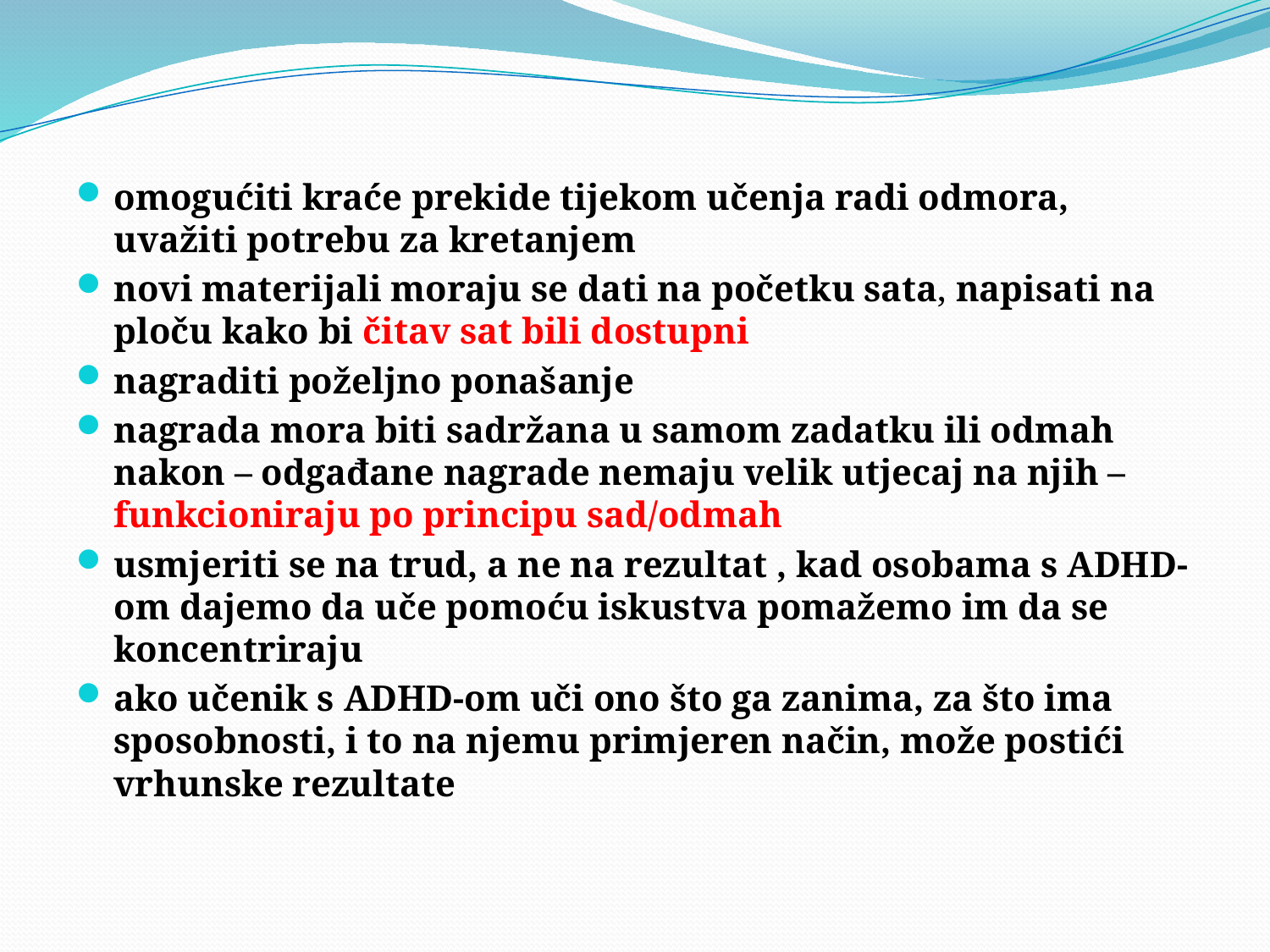

#
omogućiti kraće prekide tijekom učenja radi odmora, uvažiti potrebu za kretanjem
novi materijali moraju se dati na početku sata, napisati na ploču kako bi čitav sat bili dostupni
nagraditi poželjno ponašanje
nagrada mora biti sadržana u samom zadatku ili odmah nakon – odgađane nagrade nemaju velik utjecaj na njih – funkcioniraju po principu sad/odmah
usmjeriti se na trud, a ne na rezultat , kad osobama s ADHD-om dajemo da uče pomoću iskustva pomažemo im da se koncentriraju
ako učenik s ADHD-om uči ono što ga zanima, za što ima sposobnosti, i to na njemu primjeren način, može postići vrhunske rezultate